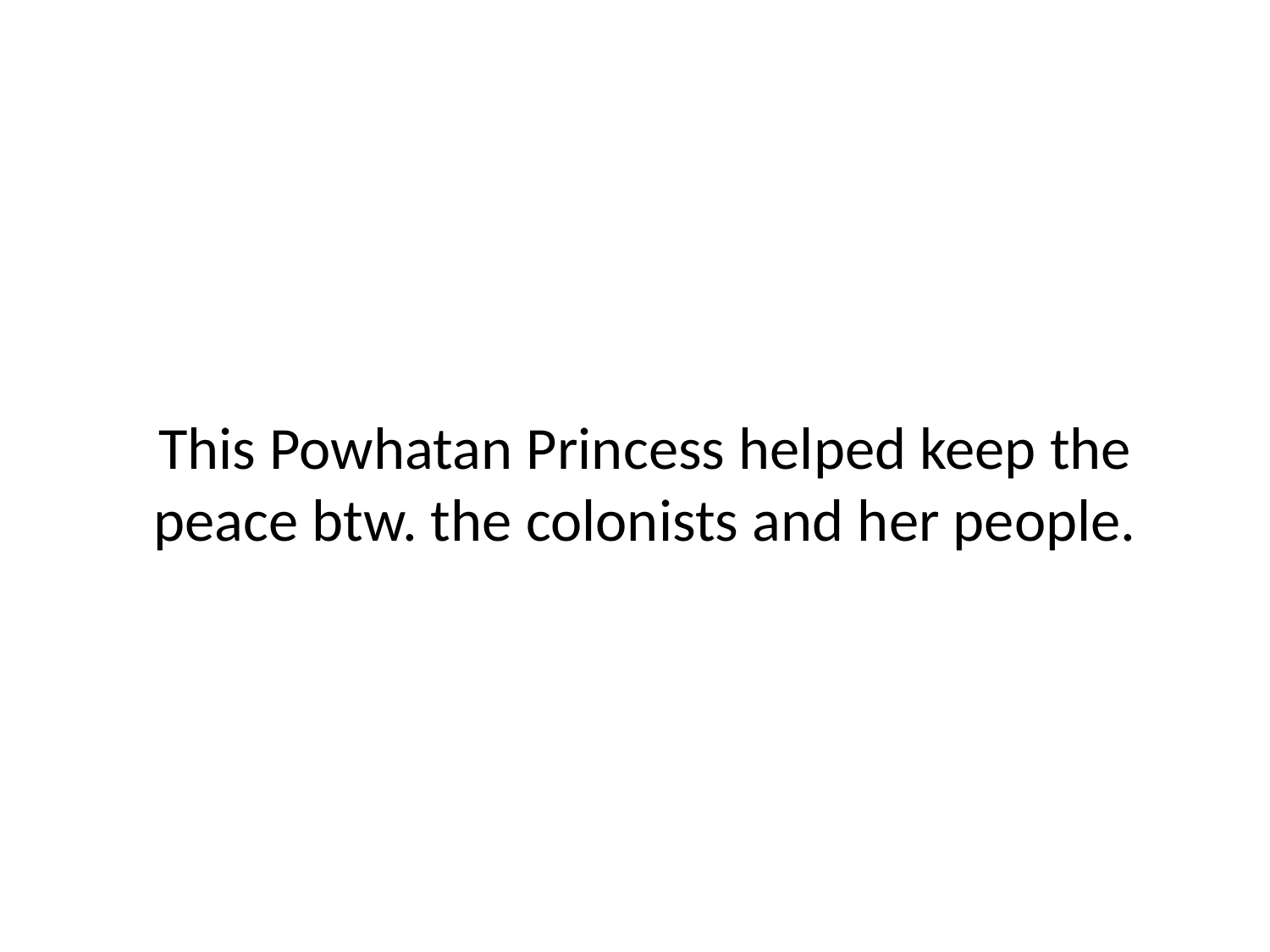

# This Powhatan Princess helped keep the peace btw. the colonists and her people.